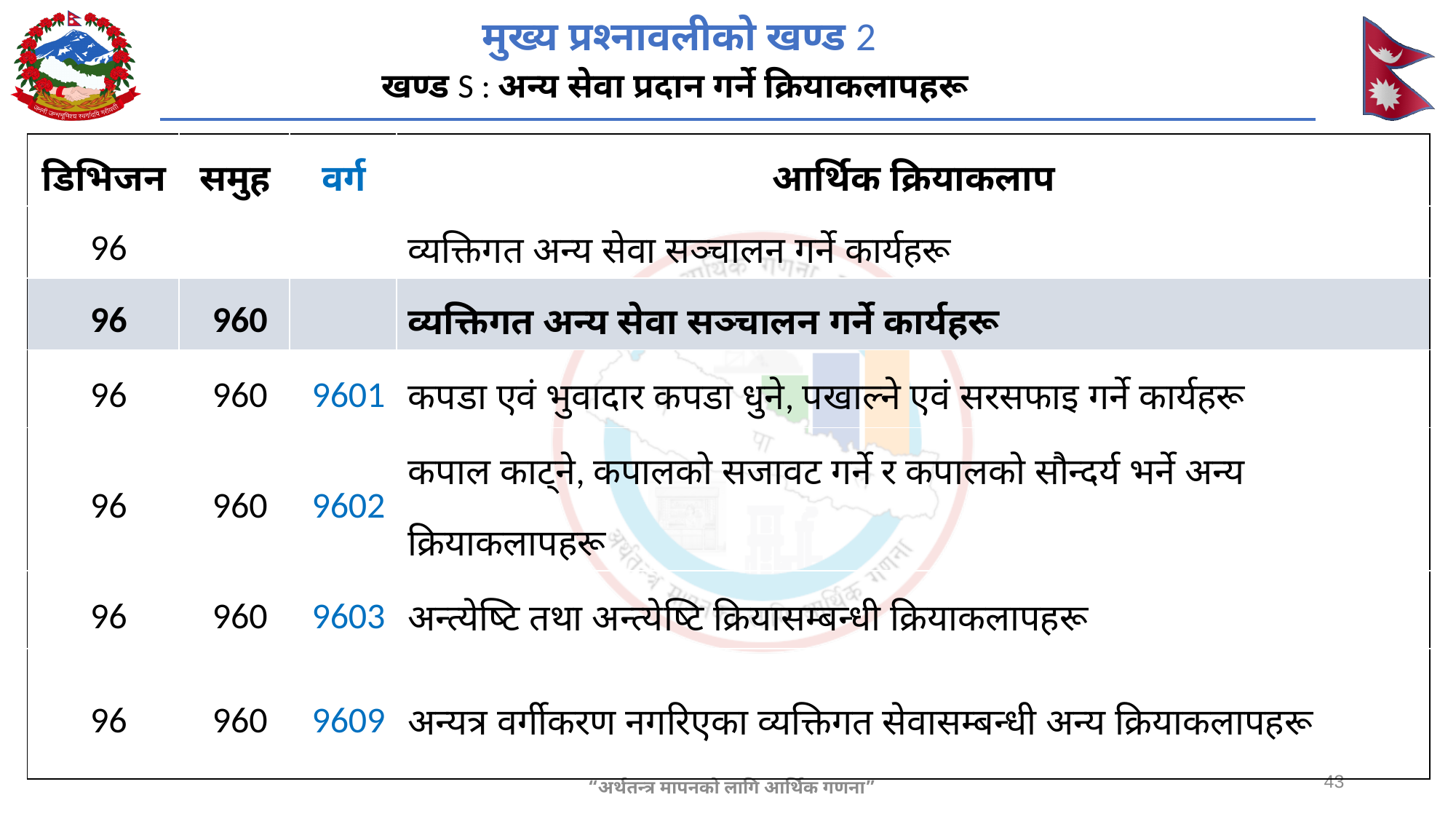

# मुख्य प्रश्नावलीको खण्ड 2 खण्ड S : अन्य सेवा प्रदान गर्ने क्रियाकलापहरू
| डिभिजन | समुह | वर्ग | आर्थिक क्रियाकलाप |
| --- | --- | --- | --- |
| 96 |  |  | व्यक्तिगत अन्य सेवा सञ्चालन गर्ने कार्यहरू |
| 96 | 960 |  | व्यक्तिगत अन्य सेवा सञ्चालन गर्ने कार्यहरू |
| 96 | 960 | 9601 | कपडा एवं भुवादार कपडा धुने, पखाल्ने एवं सरसफाइ गर्ने कार्यहरू |
| 96 | 960 | 9602 | कपाल काट्ने, कपालको सजावट गर्ने र कपालको सौन्दर्य भर्ने अन्य क्रियाकलापहरू |
| 96 | 960 | 9603 | अन्त्येष्टि तथा अन्त्येष्टि क्रियासम्बन्धी क्रियाकलापहरू |
| 96 | 960 | 9609 | अन्यत्र वर्गीकरण नगरिएका व्यक्तिगत सेवासम्बन्धी अन्य क्रियाकलापहरू |
43
“अर्थतन्त्र मापनको लागि आर्थिक गणना”